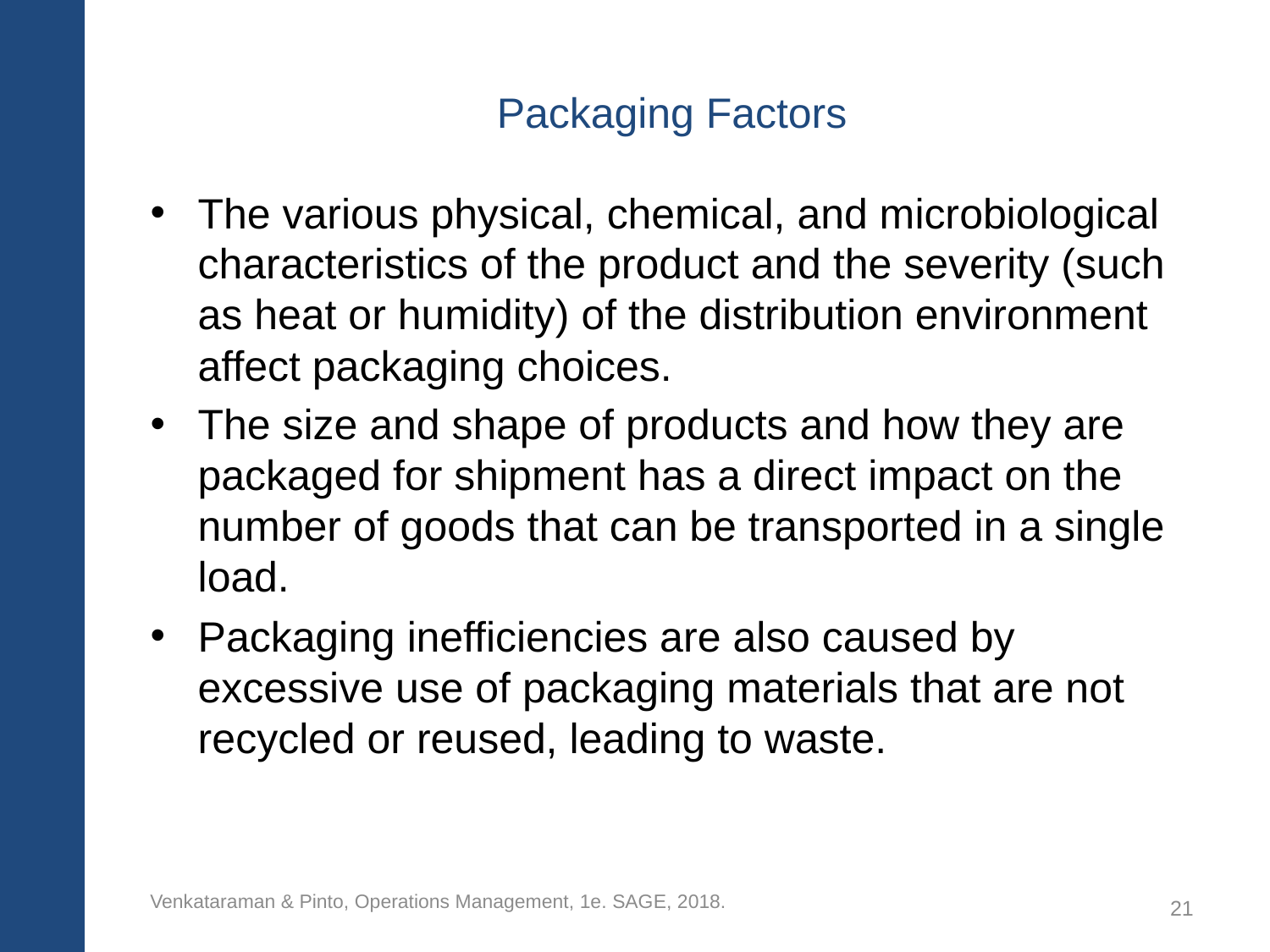

# Packaging Factors
The various physical, chemical, and microbiological characteristics of the product and the severity (such as heat or humidity) of the distribution environment affect packaging choices.
The size and shape of products and how they are packaged for shipment has a direct impact on the number of goods that can be transported in a single load.
Packaging inefficiencies are also caused by excessive use of packaging materials that are not recycled or reused, leading to waste.
Venkataraman & Pinto, Operations Management, 1e. SAGE, 2018.
21